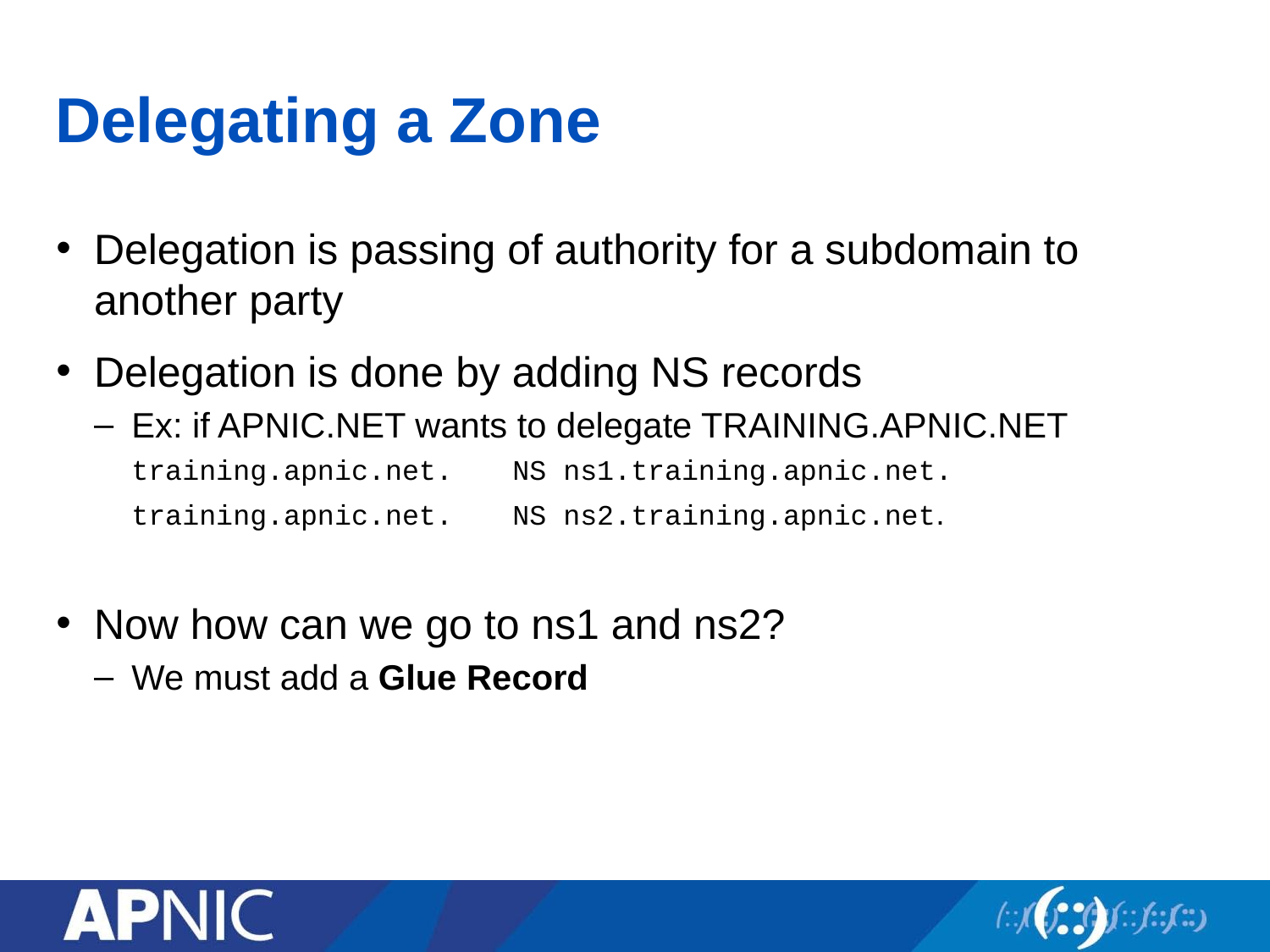

# Delegating a Zone
Delegation is passing of authority for a subdomain to another party
Delegation is done by adding NS records
Ex: if APNIC.NET wants to delegate TRAINING.APNIC.NET
training.apnic.net. 	NS ns1.training.apnic.net.
training.apnic.net. 	NS ns2.training.apnic.net.

Now how can we go to ns1 and ns2?
We must add a Glue Record